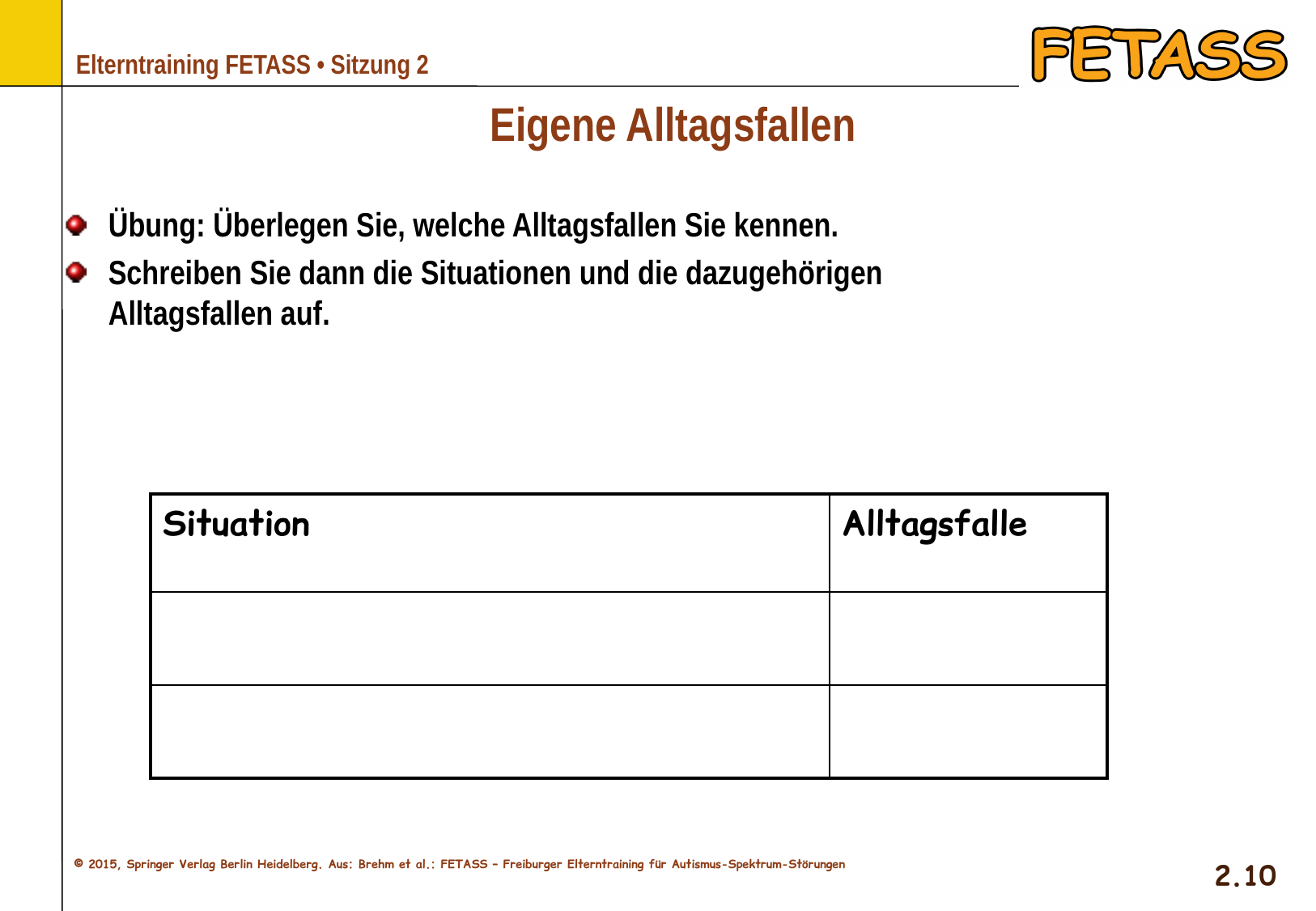

# Eigene Alltagsfallen
Übung: Überlegen Sie, welche Alltagsfallen Sie kennen.
Schreiben Sie dann die Situationen und die dazugehörigen Alltagsfallen auf.
| Situation | Alltagsfalle |
| --- | --- |
|  |  |
|  |  |
2.10